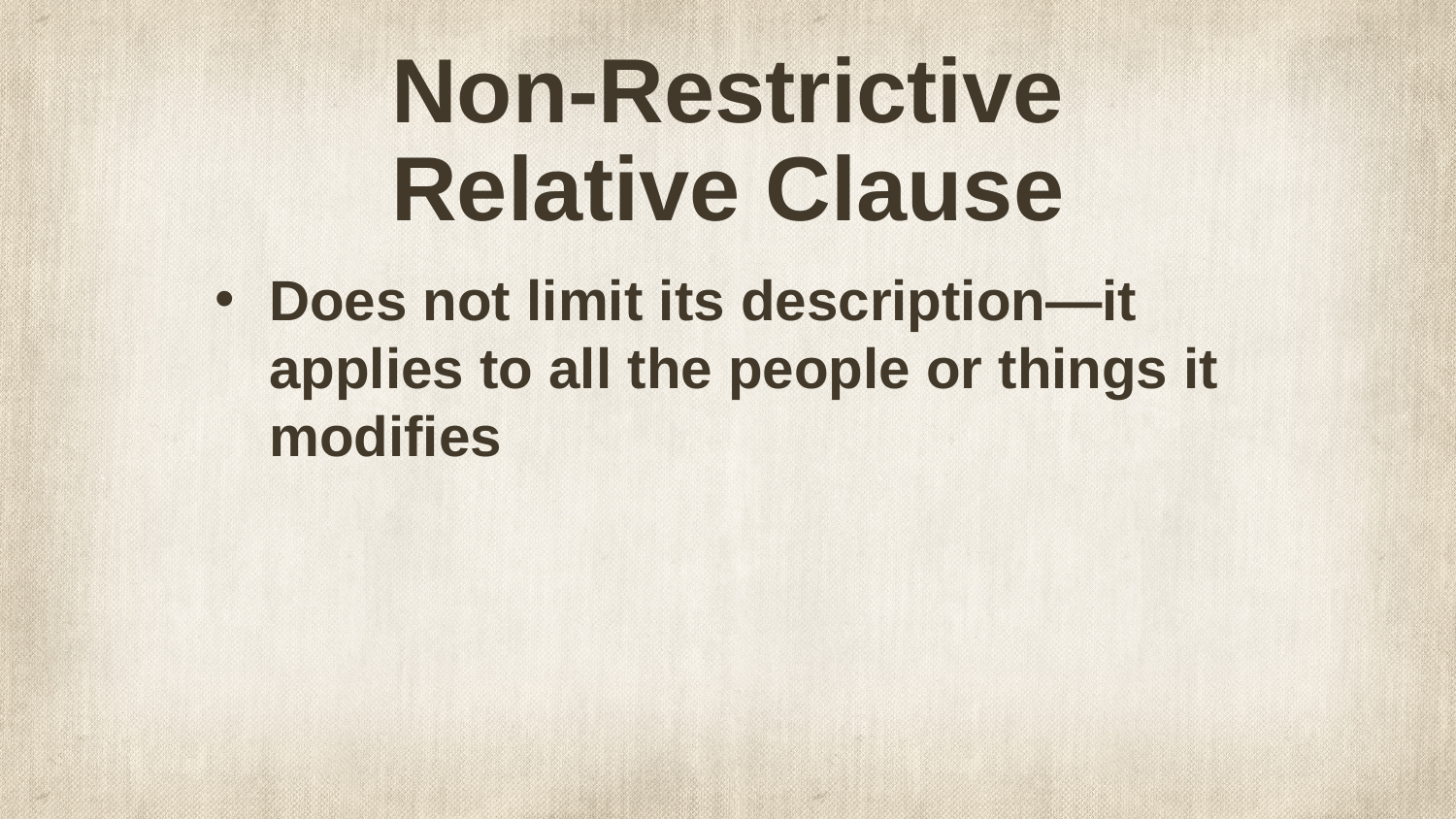

# Non-Restrictive Relative Clause
Does not limit its description—it applies to all the people or things it modifies